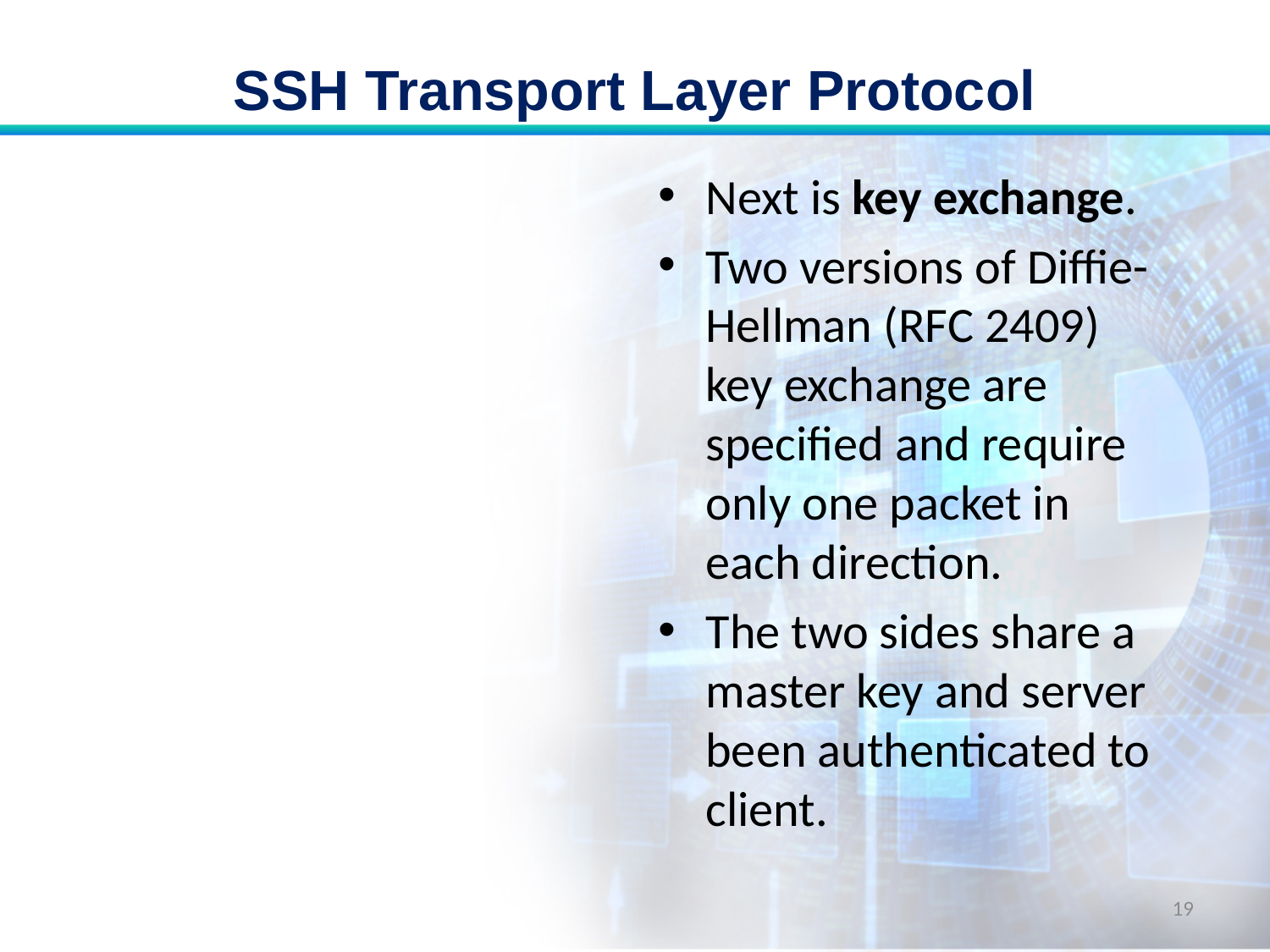

# SSH Transport Layer Protocol
Next is key exchange.
Two versions of Diffie-Hellman (RFC 2409) key exchange are specified and require only one packet in each direction.
The two sides share a master key and server been authenticated to client.
19